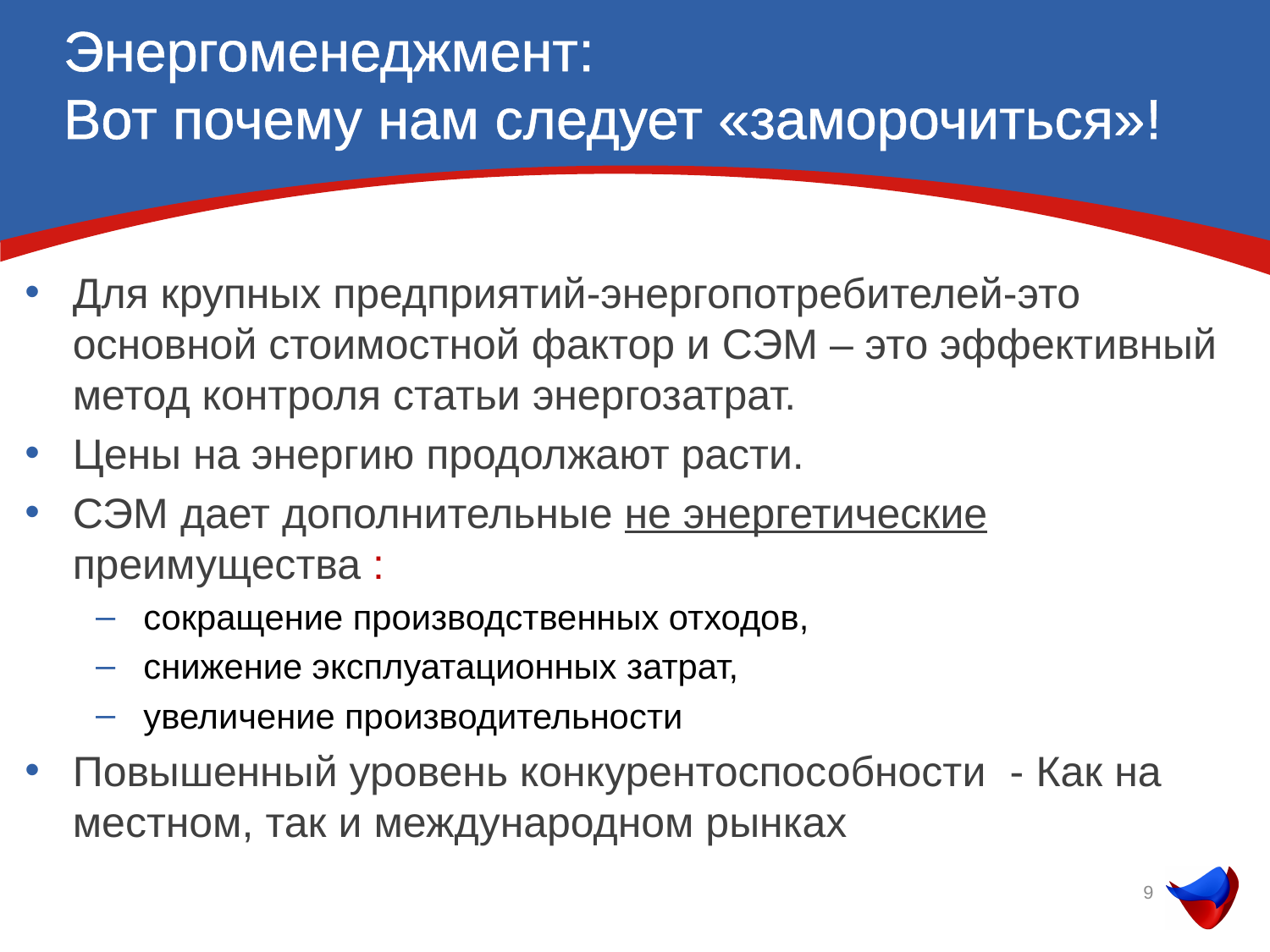

# Энергоменеджмент: Вот почему нам следует «заморочиться»!
Для крупных предприятий-энергопотребителей-это основной стоимостной фактор и СЭМ – это эффективный метод контроля статьи энергозатрат.
Цены на энергию продолжают расти.
СЭМ дает дополнительные не энергетические преимущества :
сокращение производственных отходов,
снижение эксплуатационных затрат,
увеличение производительности
Повышенный уровень конкурентоспособности  - Как на местном, так и международном рынках
9